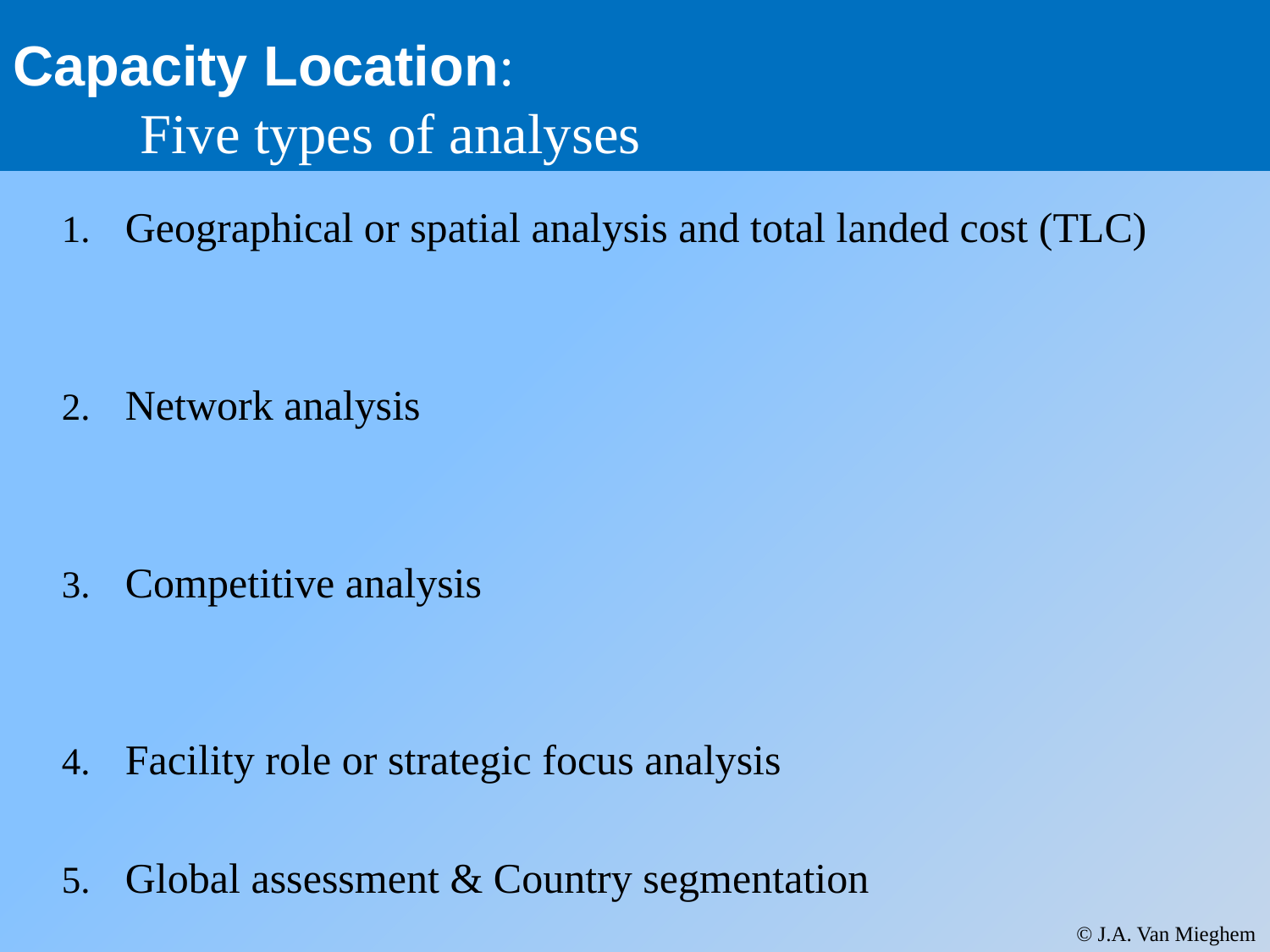

# Capacity Location: Five types of analyses
Geographical or spatial analysis and total landed cost (TLC)

Network analysis

Competitive analysis

Facility role or strategic focus analysis

Global assessment & Country segmentation